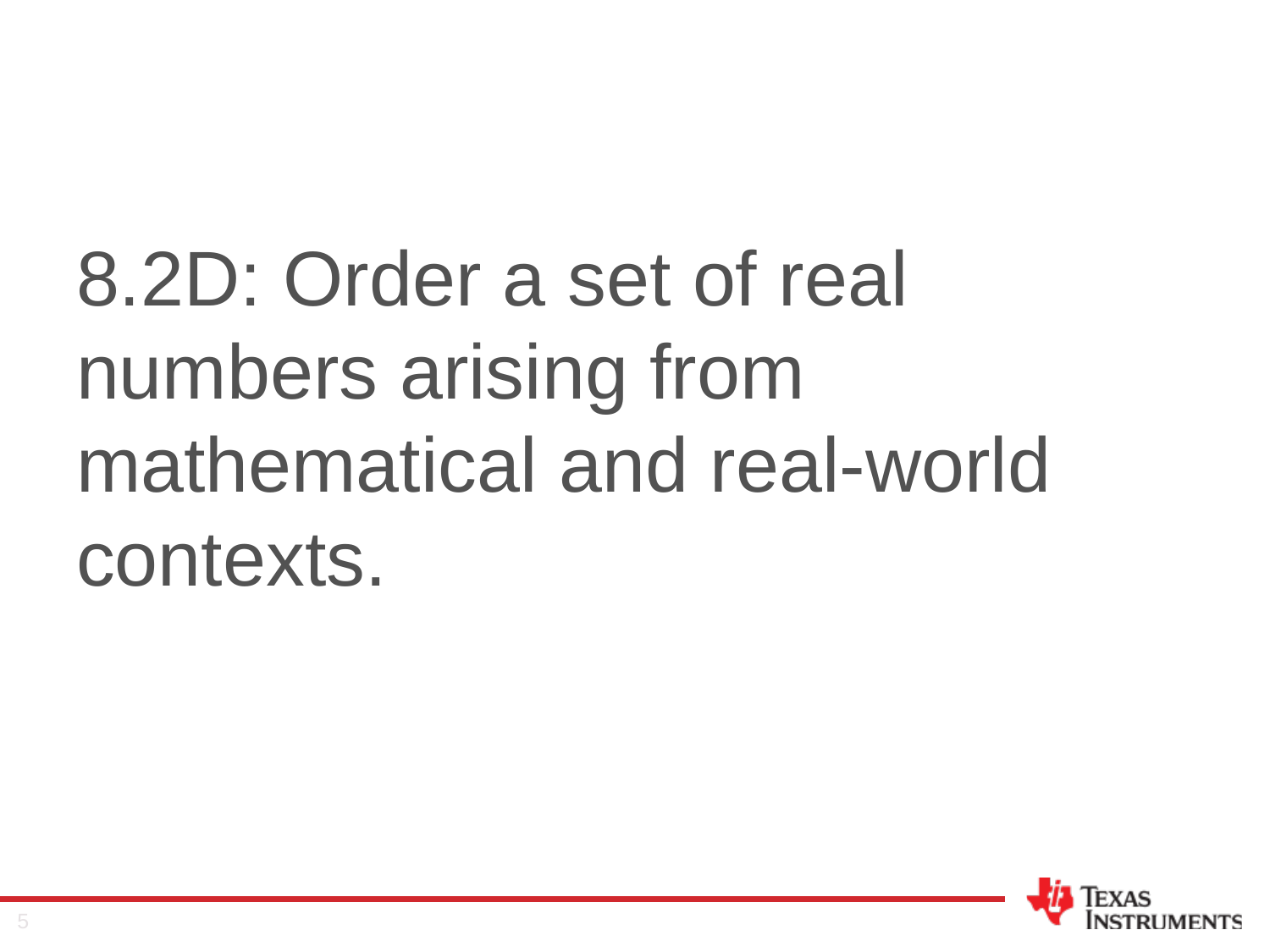

8.2D: Order a set of real numbers arising from mathematical and real-world contexts.